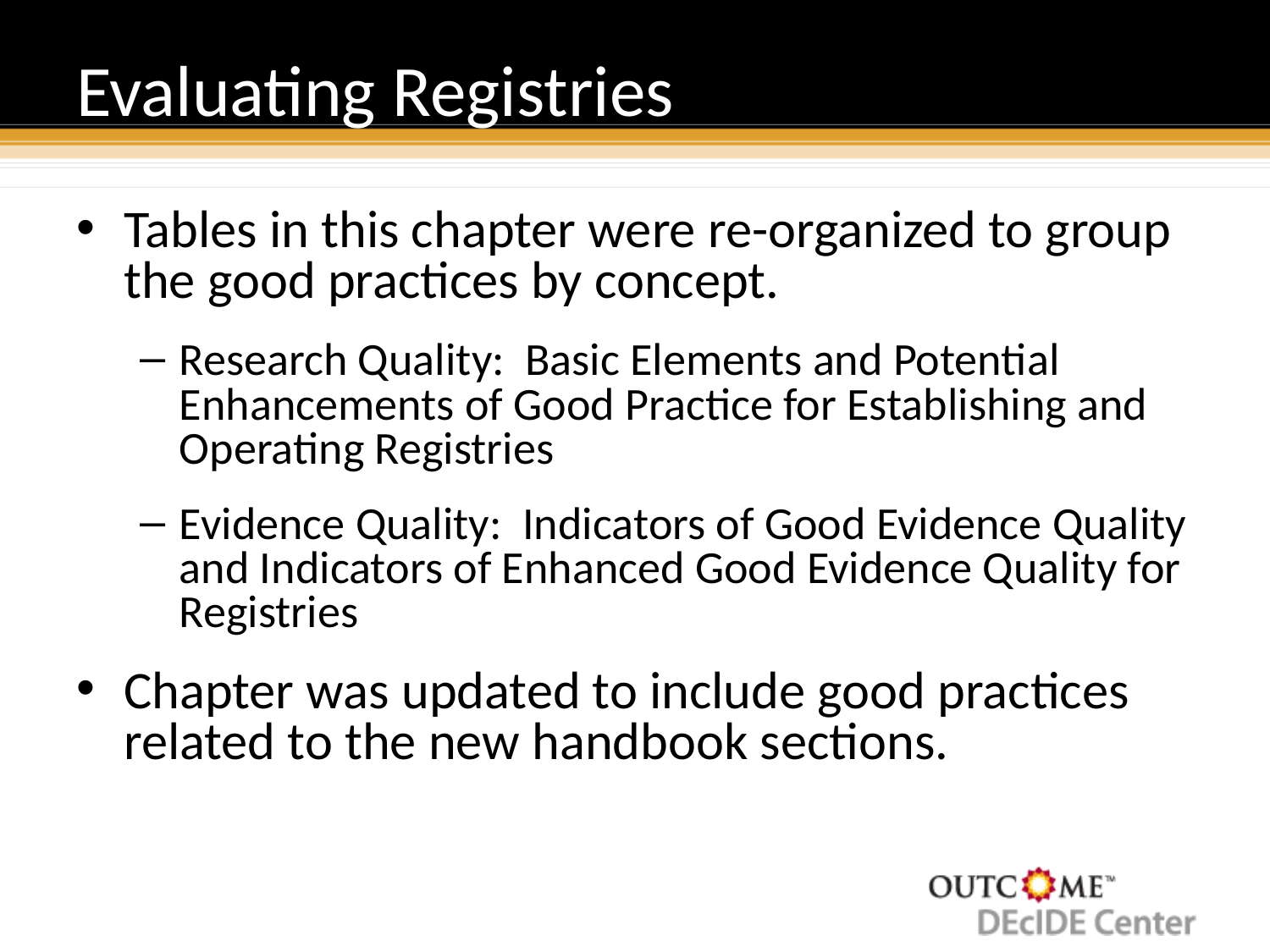

# Evaluating Registries
Tables in this chapter were re-organized to group the good practices by concept.
Research Quality:  Basic Elements and Potential Enhancements of Good Practice for Establishing and Operating Registries
Evidence Quality:  Indicators of Good Evidence Quality and Indicators of Enhanced Good Evidence Quality for Registries
Chapter was updated to include good practices related to the new handbook sections.